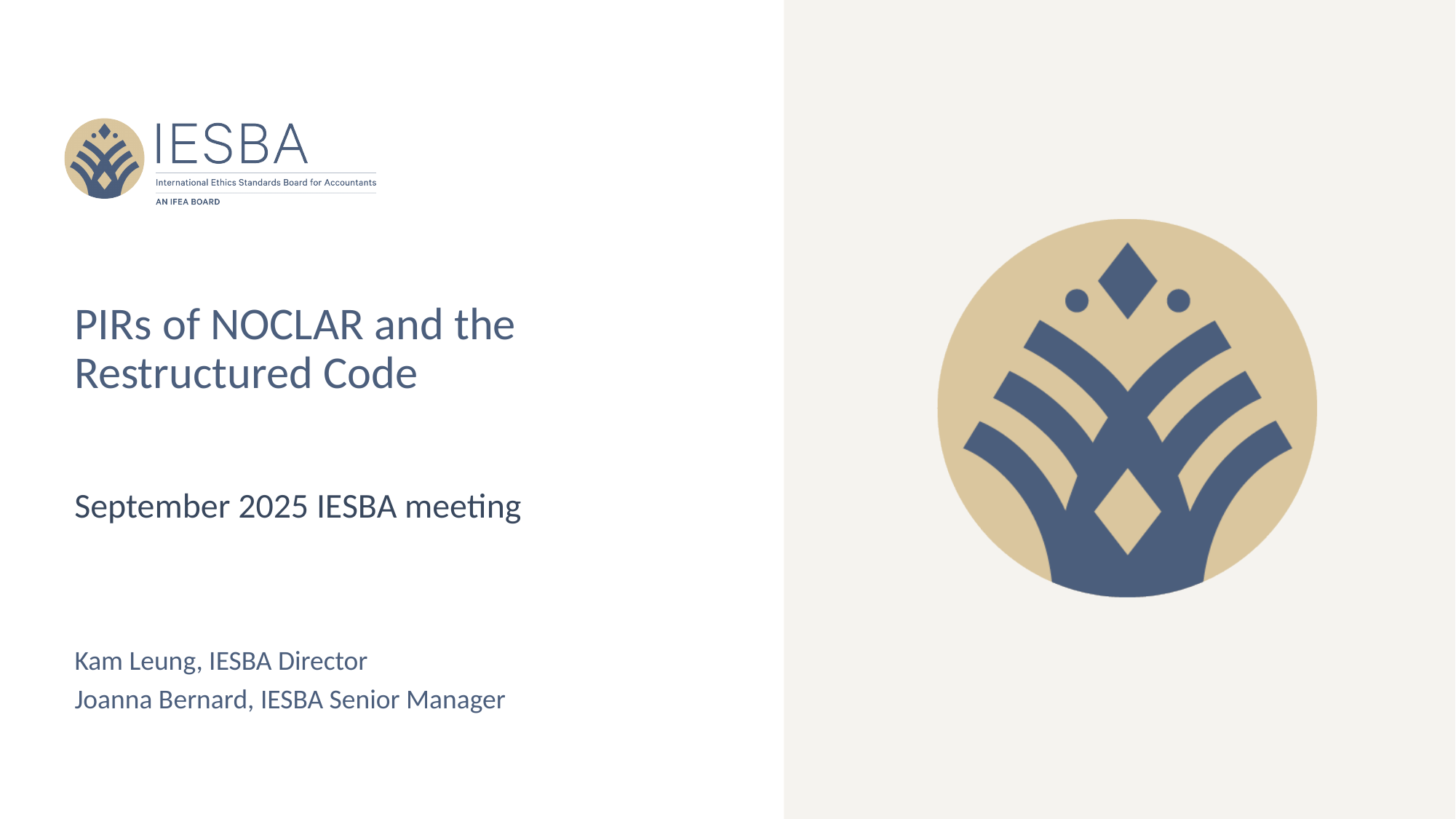

# PIRs of NOCLAR and the Restructured Code

September 2025 IESBA meeting
Kam Leung, IESBA Director
Joanna Bernard, IESBA Senior Manager